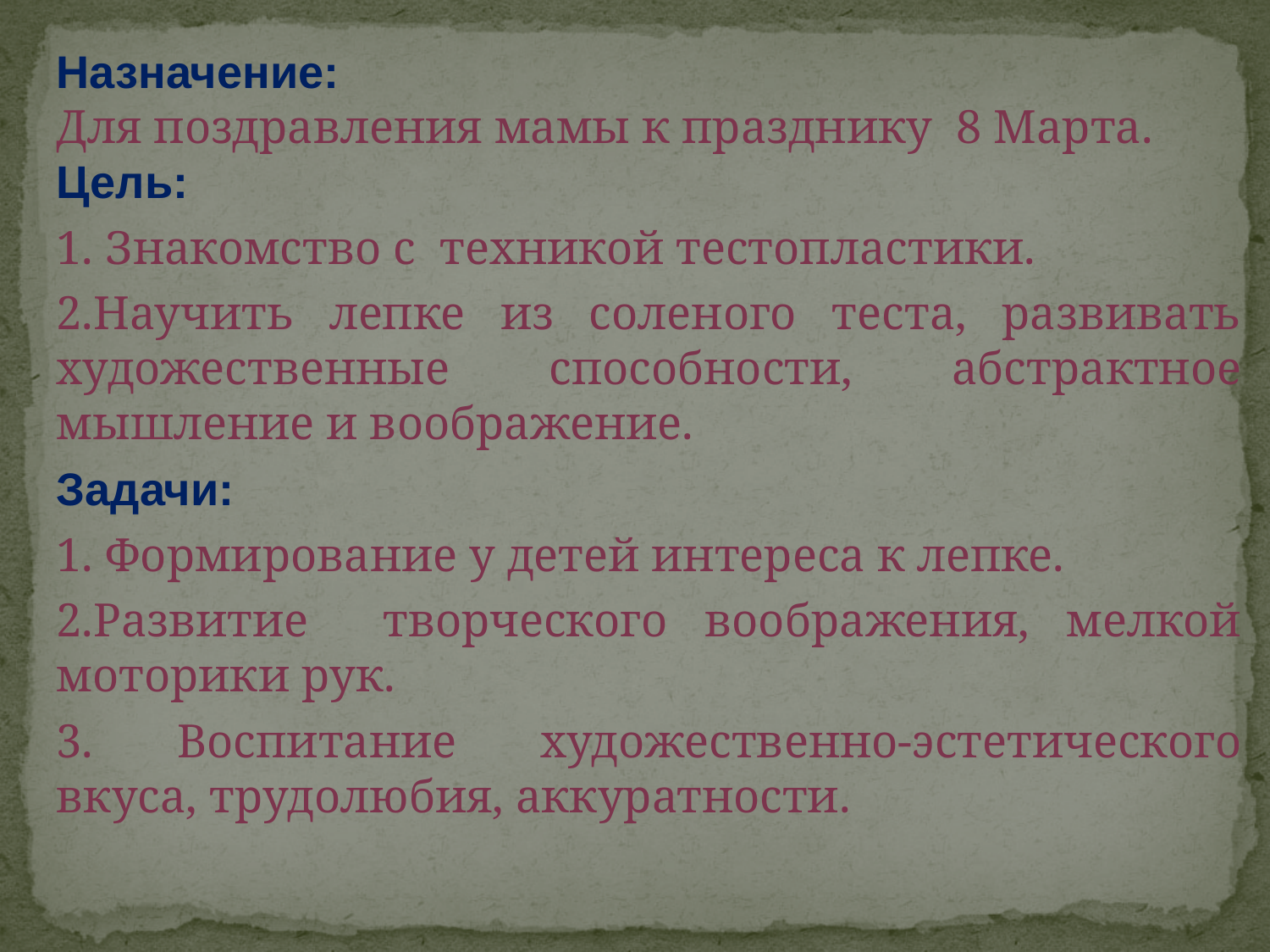

#
Назначение:
Для поздравления мамы к празднику  8 Марта.
Цель:
1. Знакомство с  техникой тестопластики.
2.Научить лепке из соленого теста, развивать художественные способности, абстрактное мышление и воображение.
Задачи:
1. Формирование у детей интереса к лепке.
2.Развитие  творческого воображения, мелкой моторики рук.
3. Воспитание художественно-эстетического вкуса, трудолюбия, аккуратности.